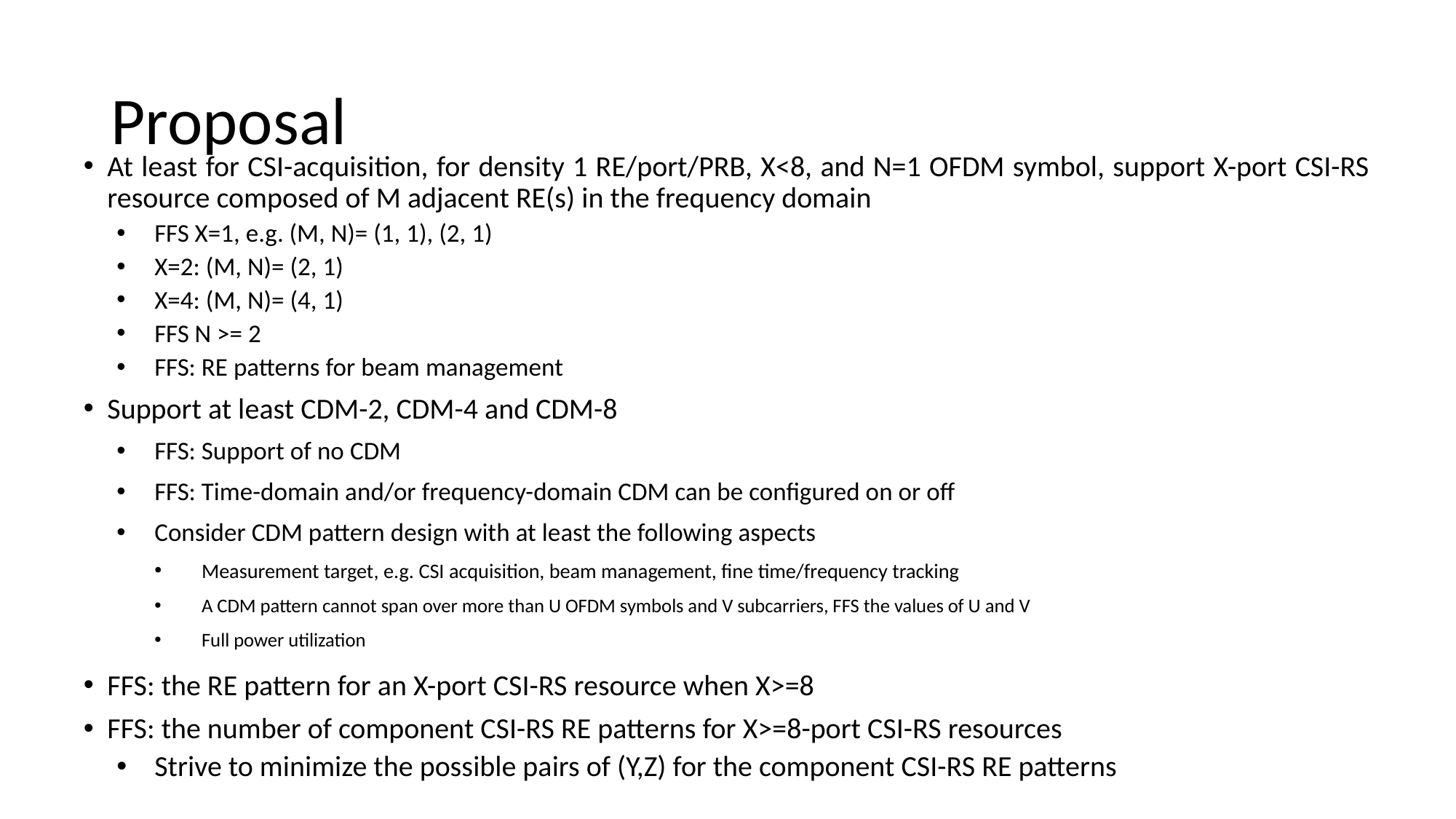

# Proposal
At least for CSI-acquisition, for density 1 RE/port/PRB, X<8, and N=1 OFDM symbol, support X-port CSI-RS resource composed of M adjacent RE(s) in the frequency domain
FFS X=1, e.g. (M, N)= (1, 1), (2, 1)
X=2: (M, N)= (2, 1)
X=4: (M, N)= (4, 1)
FFS N >= 2
FFS: RE patterns for beam management
Support at least CDM-2, CDM-4 and CDM-8
FFS: Support of no CDM
FFS: Time-domain and/or frequency-domain CDM can be configured on or off
Consider CDM pattern design with at least the following aspects
Measurement target, e.g. CSI acquisition, beam management, fine time/frequency tracking
A CDM pattern cannot span over more than U OFDM symbols and V subcarriers, FFS the values of U and V
Full power utilization
FFS: the RE pattern for an X-port CSI-RS resource when X>=8
FFS: the number of component CSI-RS RE patterns for X>=8-port CSI-RS resources
Strive to minimize the possible pairs of (Y,Z) for the component CSI-RS RE patterns